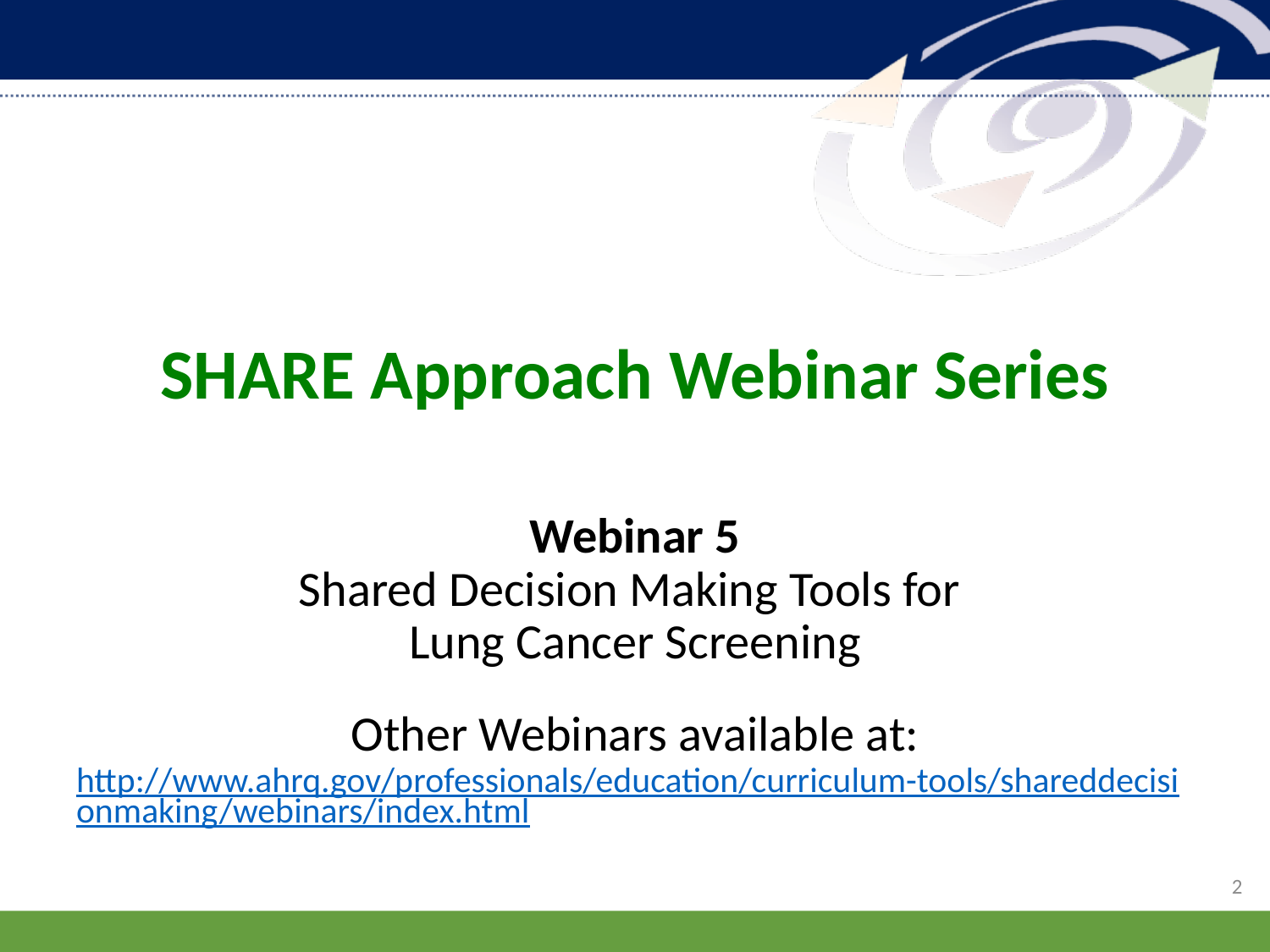

SHARE Approach Webinar Series

Webinar 5
Shared Decision Making Tools for
Lung Cancer Screening
Other Webinars available at:
http://www.ahrq.gov/professionals/education/curriculum-tools/shareddecisionmaking/webinars/index.html
2